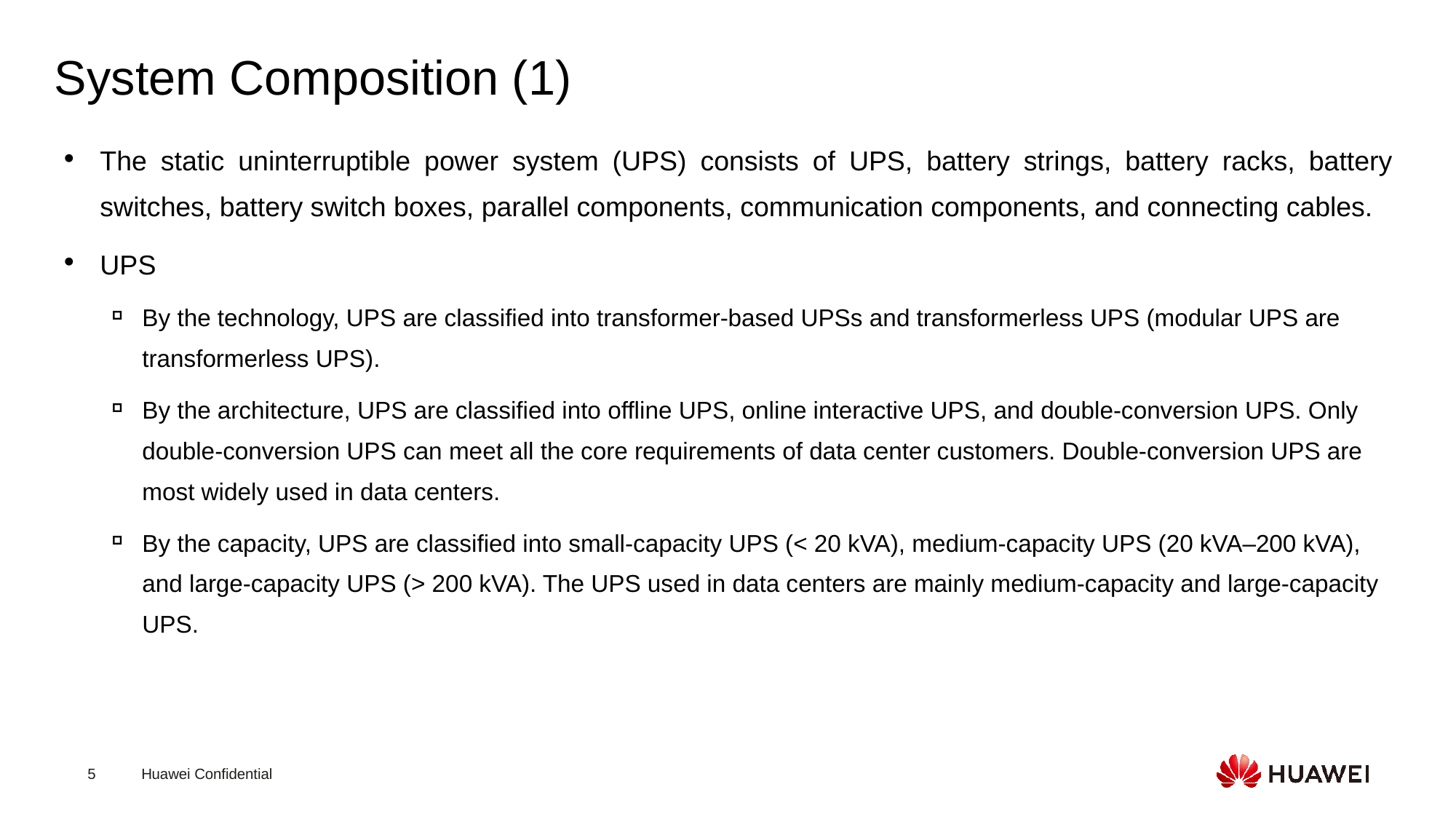

# System Composition (1)
The static uninterruptible power system (UPS) consists of UPS, battery strings, battery racks, battery switches, battery switch boxes, parallel components, communication components, and connecting cables.
UPS
By the technology, UPS are classified into transformer-based UPSs and transformerless UPS (modular UPS are transformerless UPS).
By the architecture, UPS are classified into offline UPS, online interactive UPS, and double-conversion UPS. Only double-conversion UPS can meet all the core requirements of data center customers. Double-conversion UPS are most widely used in data centers.
By the capacity, UPS are classified into small-capacity UPS (< 20 kVA), medium-capacity UPS (20 kVA–200 kVA), and large-capacity UPS (> 200 kVA). The UPS used in data centers are mainly medium-capacity and large-capacity UPS.